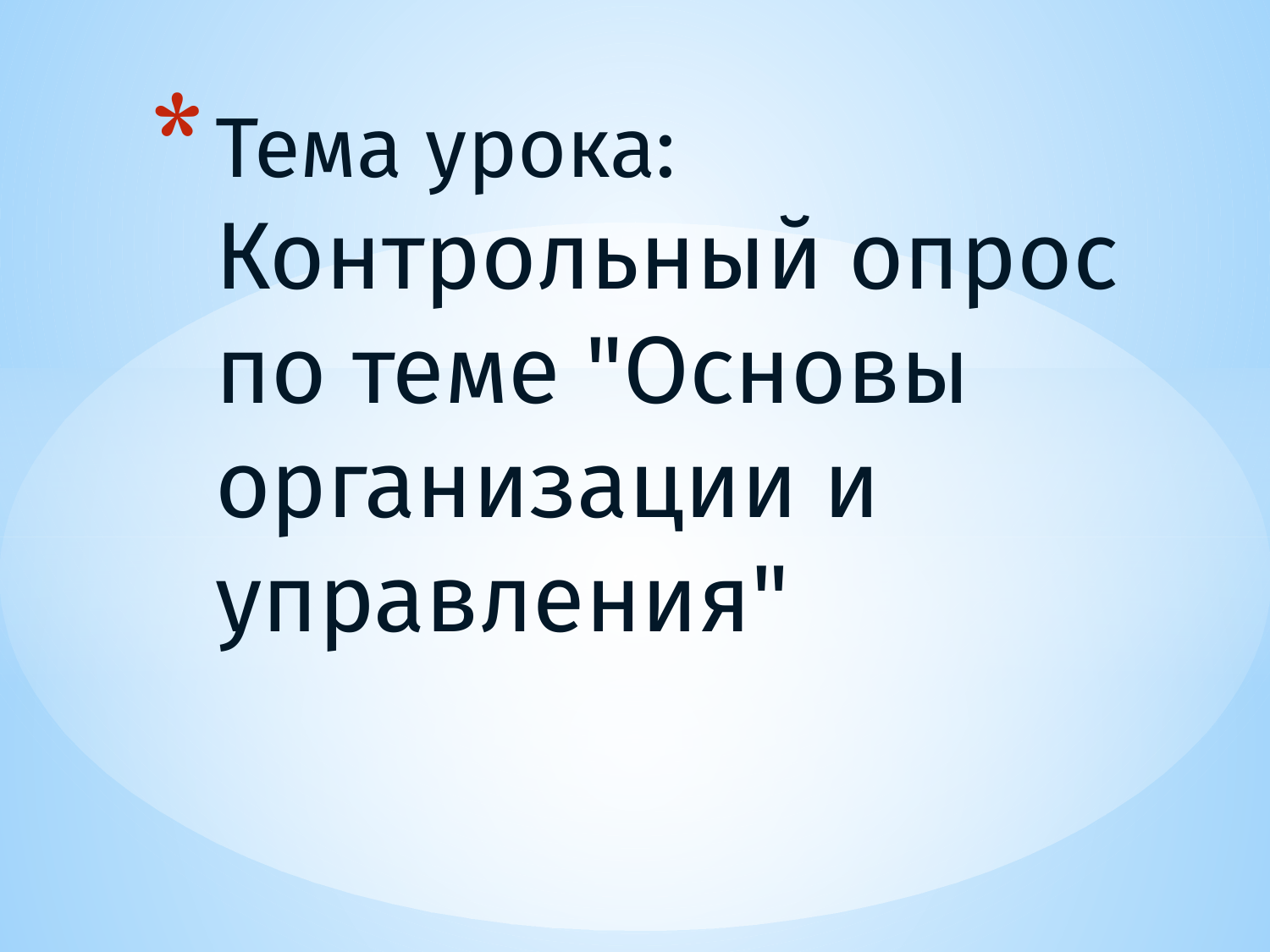

# Тема урока: Контрольный опрос по теме "Основы организации и управления"